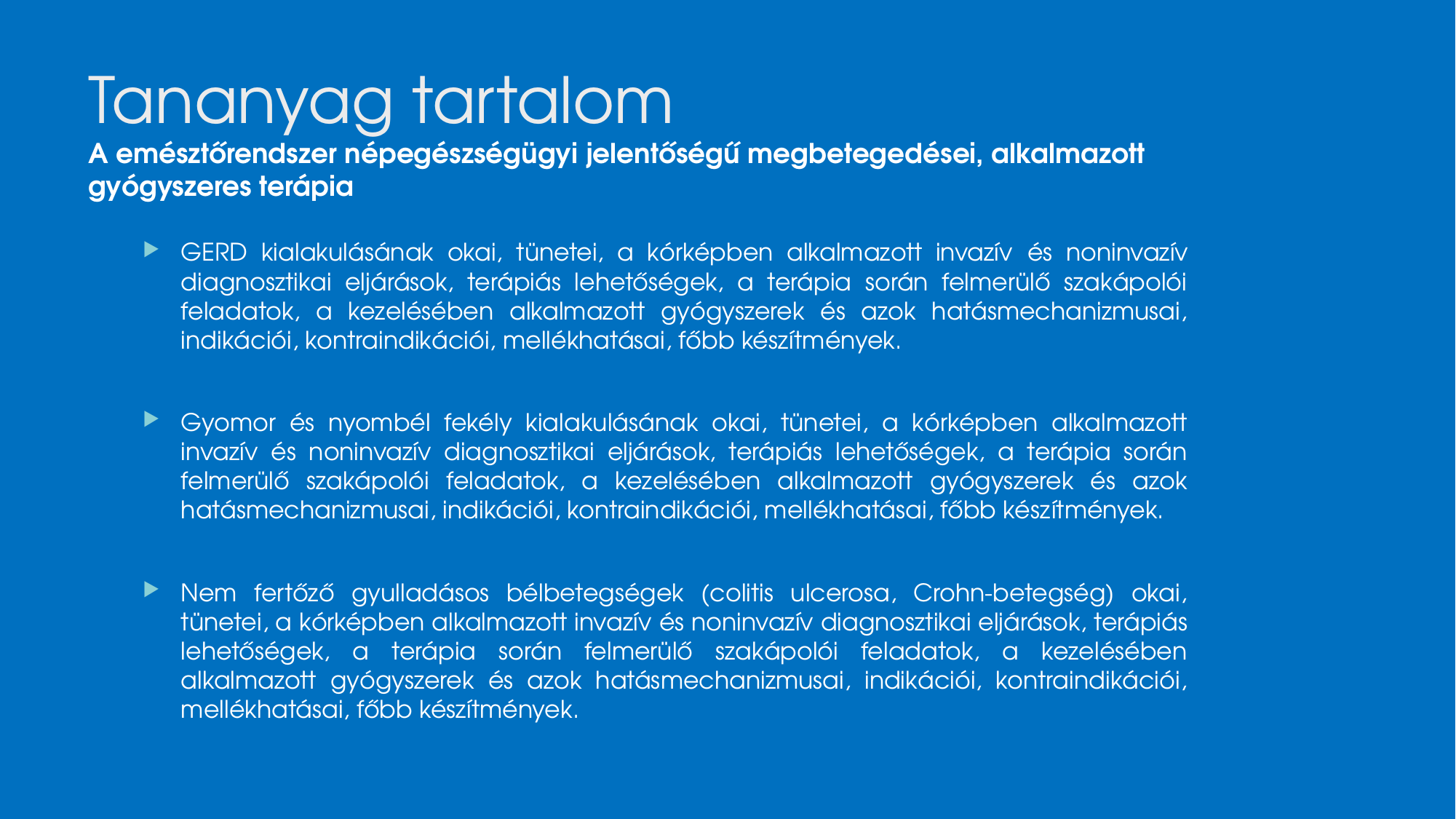

# Tananyag tartalom A emésztőrendszer népegészségügyi jelentőségű megbetegedései, alkalmazott gyógyszeres terápia
GERD kialakulásának okai, tünetei, a kórképben alkalmazott invazív és noninvazív diagnosztikai eljárások, terápiás lehetőségek, a terápia során felmerülő szakápolói feladatok, a kezelésében alkalmazott gyógyszerek és azok hatásmechanizmusai, indikációi, kontraindikációi, mellékhatásai, főbb készítmények.

Gyomor és nyombél fekély kialakulásának okai, tünetei, a kórképben alkalmazott invazív és noninvazív diagnosztikai eljárások, terápiás lehetőségek, a terápia során felmerülő szakápolói feladatok, a kezelésében alkalmazott gyógyszerek és azok hatásmechanizmusai, indikációi, kontraindikációi, mellékhatásai, főbb készítmények.

Nem fertőző gyulladásos bélbetegségek (colitis ulcerosa, Crohn-betegség) okai, tünetei, a kórképben alkalmazott invazív és noninvazív diagnosztikai eljárások, terápiás lehetőségek, a terápia során felmerülő szakápolói feladatok, a kezelésében alkalmazott gyógyszerek és azok hatásmechanizmusai, indikációi, kontraindikációi, mellékhatásai, főbb készítmények.